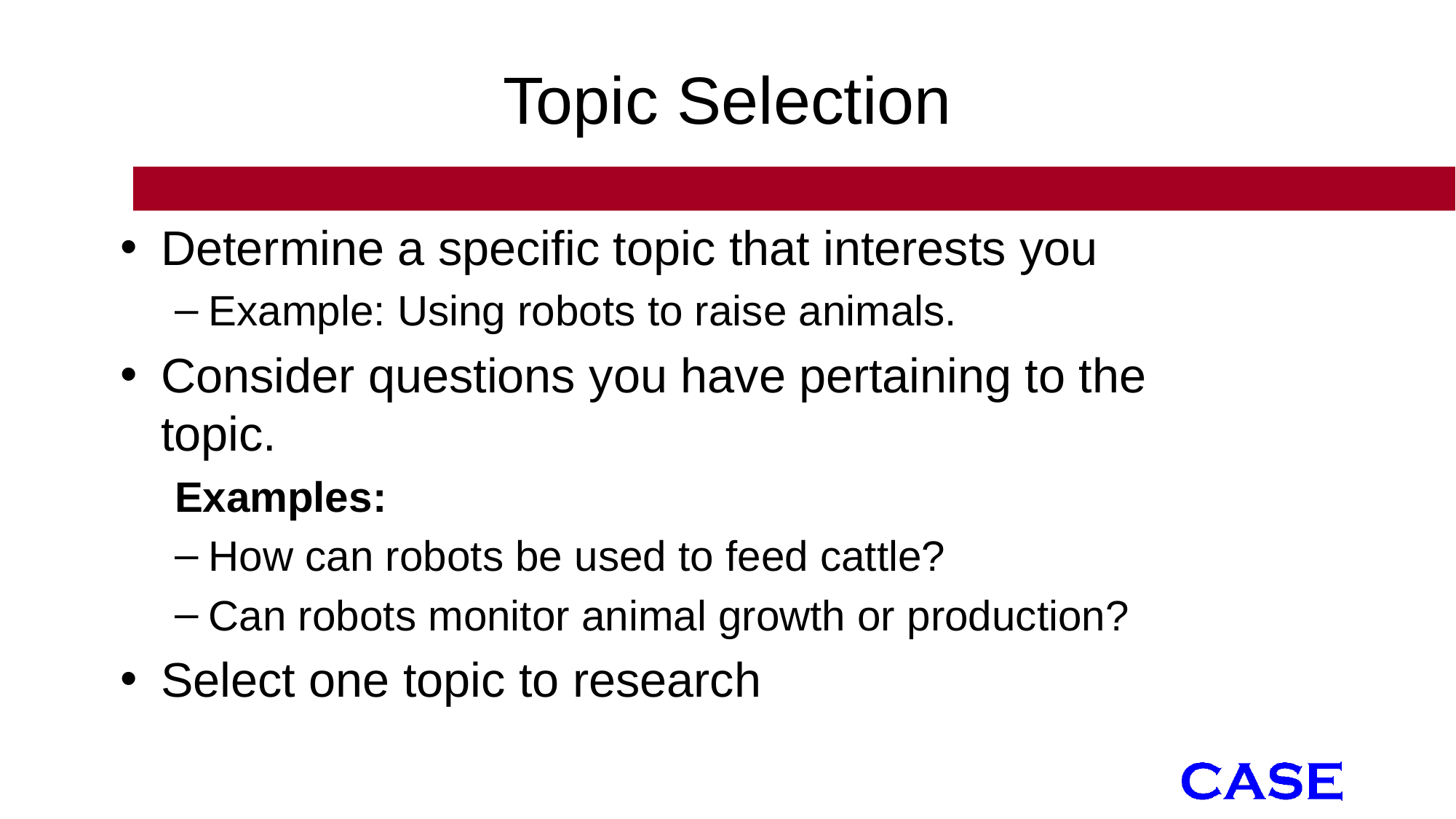

# Topic Selection
Determine a specific topic that interests you
Example: Using robots to raise animals.
Consider questions you have pertaining to the topic.
Examples:
How can robots be used to feed cattle?
Can robots monitor animal growth or production?
Select one topic to research